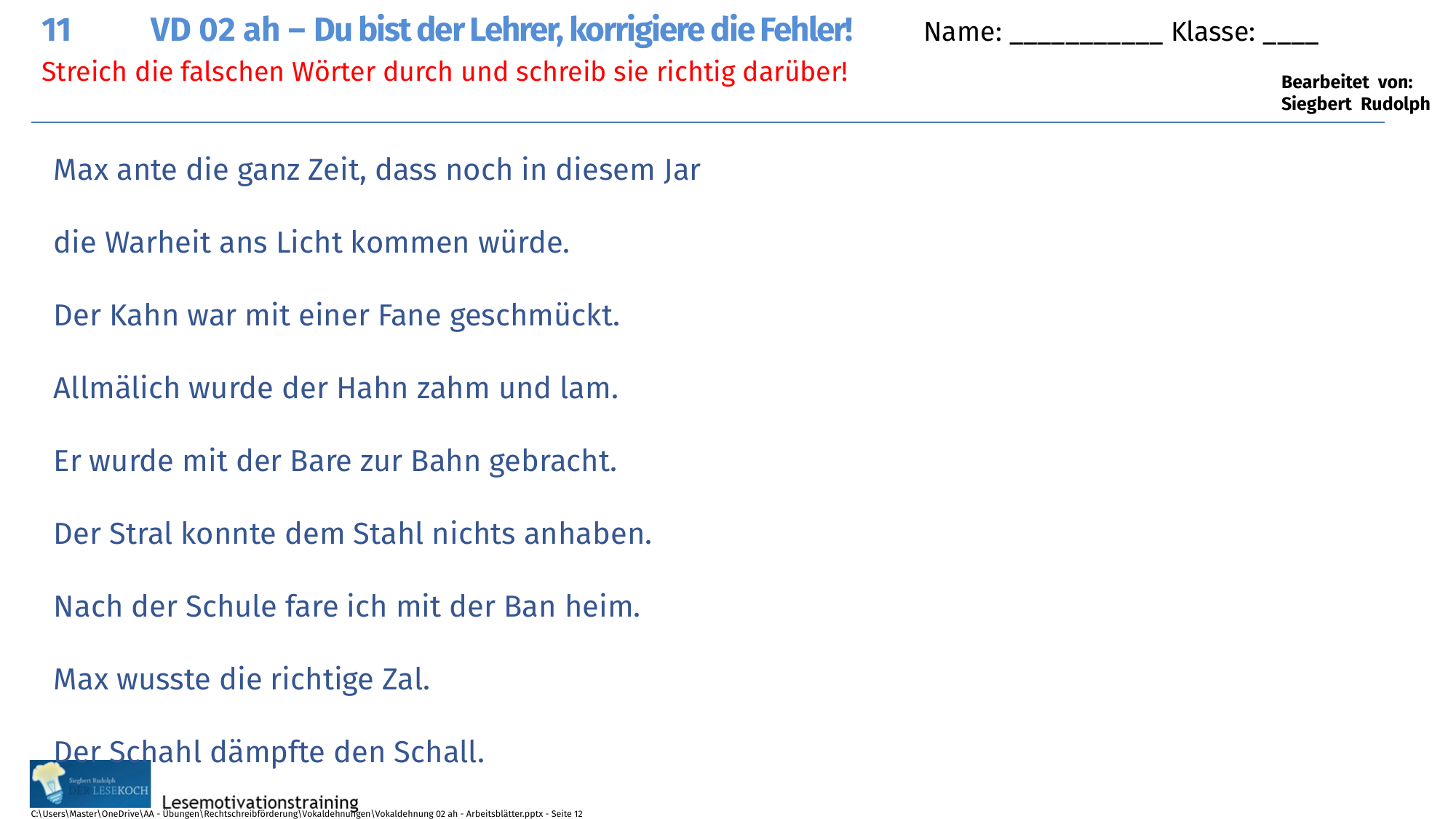

11	VD 02 ah – Du bist der Lehrer, korrigiere die Fehler!	 Name: ___________ Klasse: ____
12
12
12
12
Streich die falschen Wörter durch und schreib sie richtig darüber!
Max ante die ganz Zeit, dass noch in diesem Jar
die Warheit ans Licht kommen würde.
Der Kahn war mit einer Fane geschmückt.
Allmälich wurde der Hahn zahm und lam.
Er wurde mit der Bare zur Bahn gebracht.
Der Stral konnte dem Stahl nichts anhaben.
Nach der Schule fare ich mit der Ban heim.
Max wusste die richtige Zal.
Der Schahl dämpfte den Schall.

C:\Users\Master\OneDrive\AA - Übungen\Rechtschreibförderung\Vokaldehnungen\Vokaldehnung 02 ah - Arbeitsblätter.pptx - Seite 12